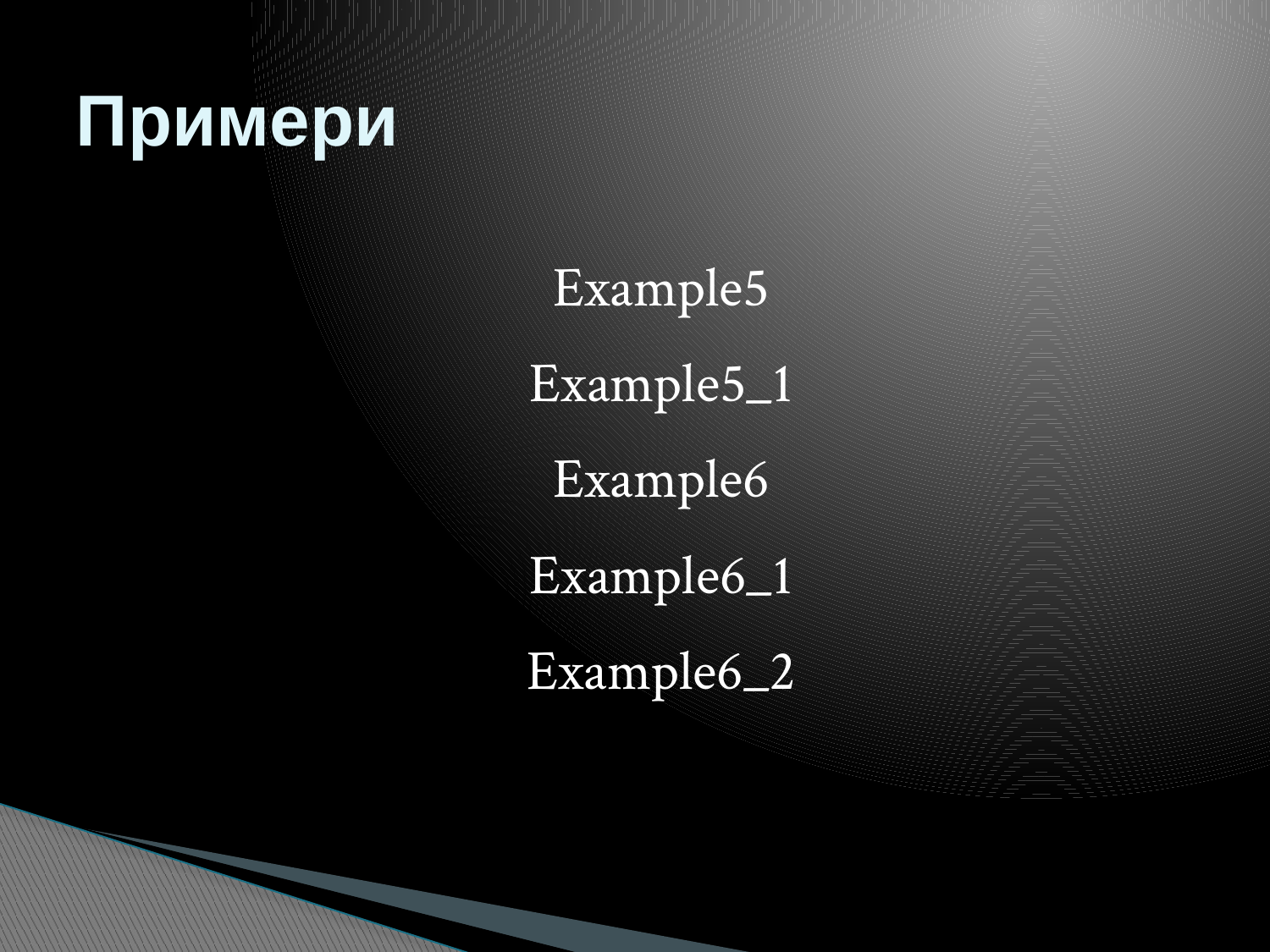

# Примери
Example5
Example5_1
Example6
Example6_1
Example6_2